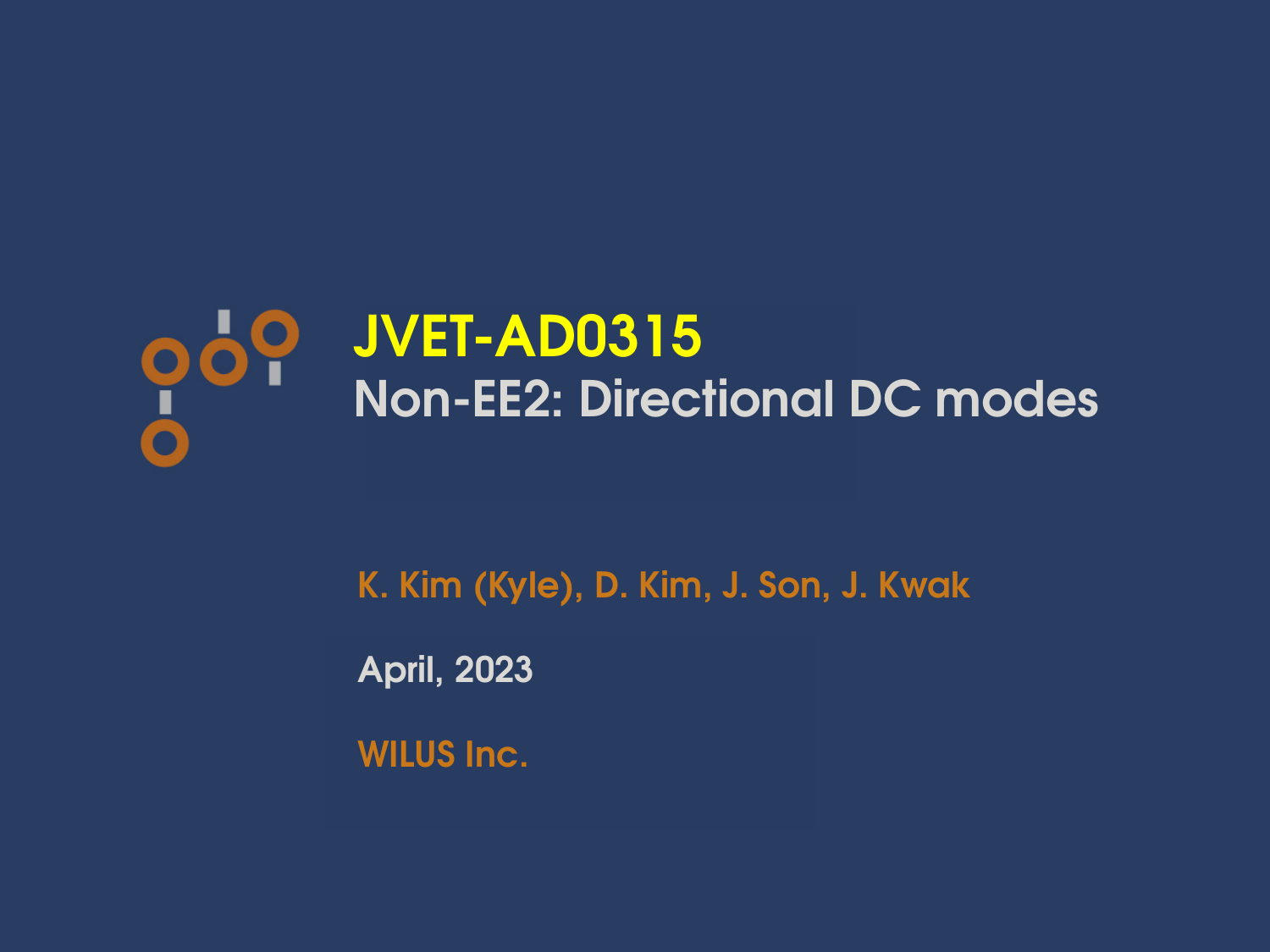

JVET-AD0315
Non-EE2: Directional DC modes
K. Kim (Kyle), D. Kim, J. Son, J. Kwak

April, 2023

WILUS Inc.